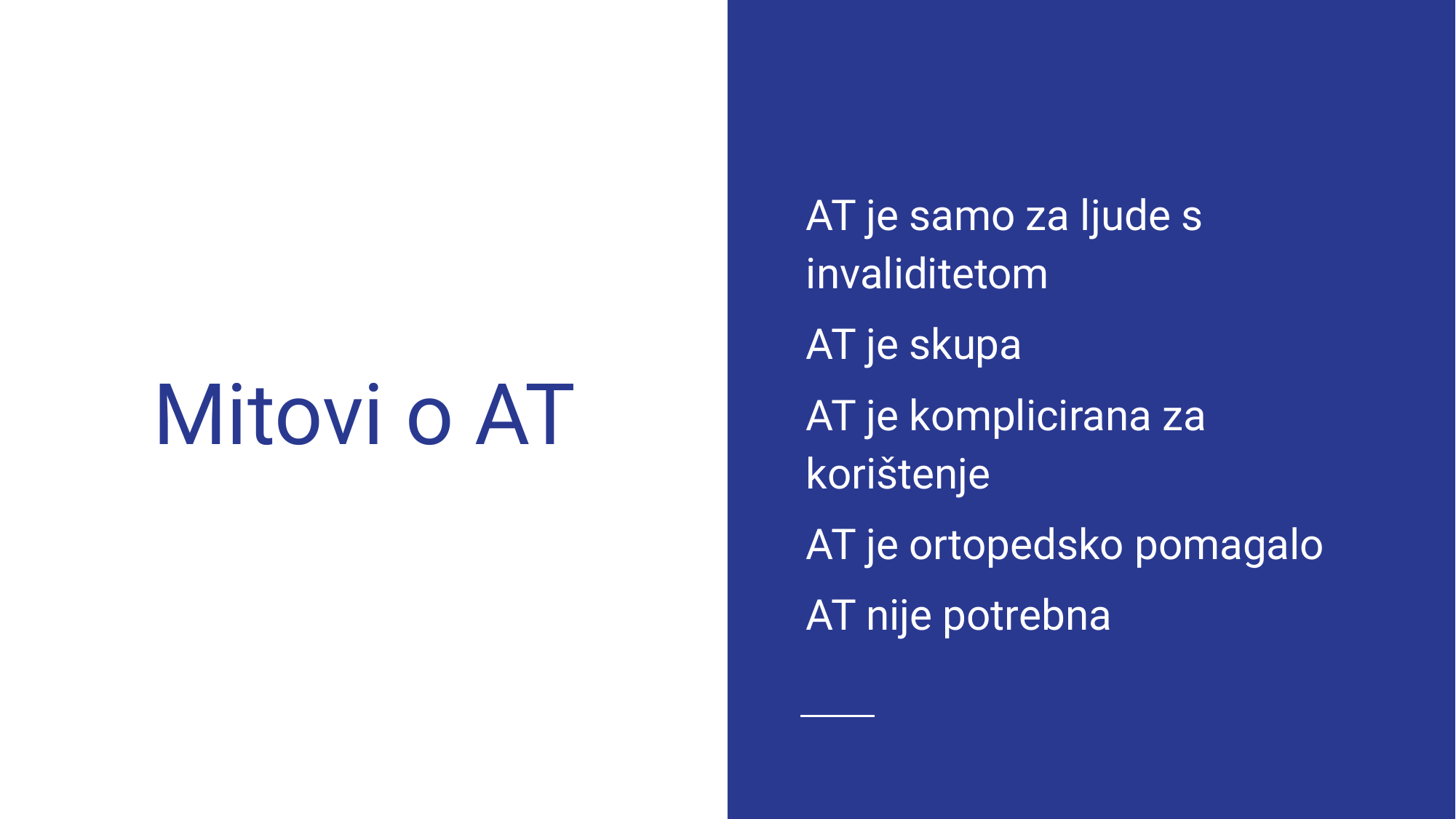

AT je samo za ljude s invaliditetom
AT je skupa
AT je komplicirana za korištenje
AT je ortopedsko pomagalo
AT nije potrebna
# Mitovi o AT